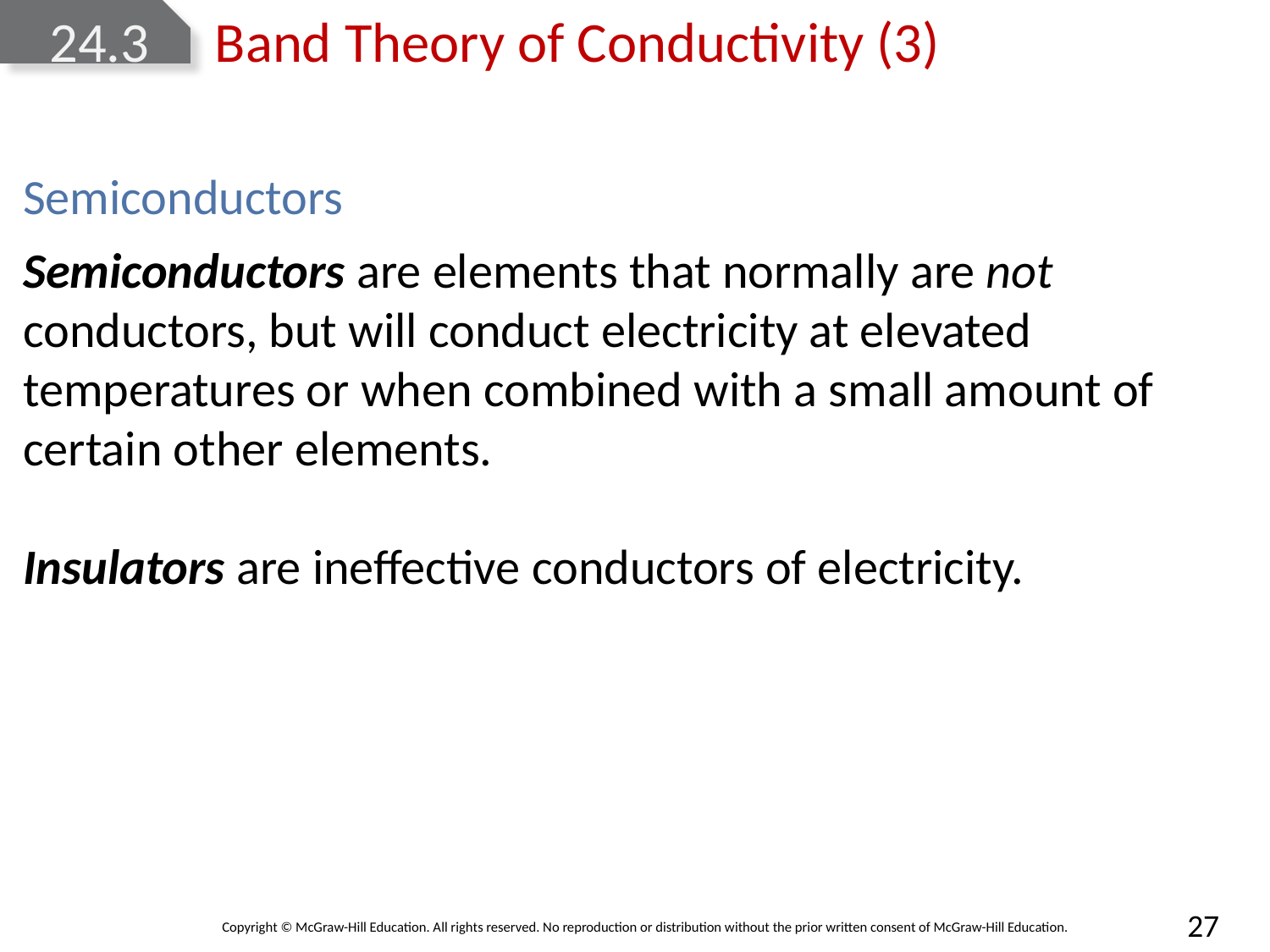

# 24.3 Band Theory of Conductivity (3)
Semiconductors
Semiconductors are elements that normally are not conductors, but will conduct electricity at elevated temperatures or when combined with a small amount of certain other elements.
Insulators are ineffective conductors of electricity.